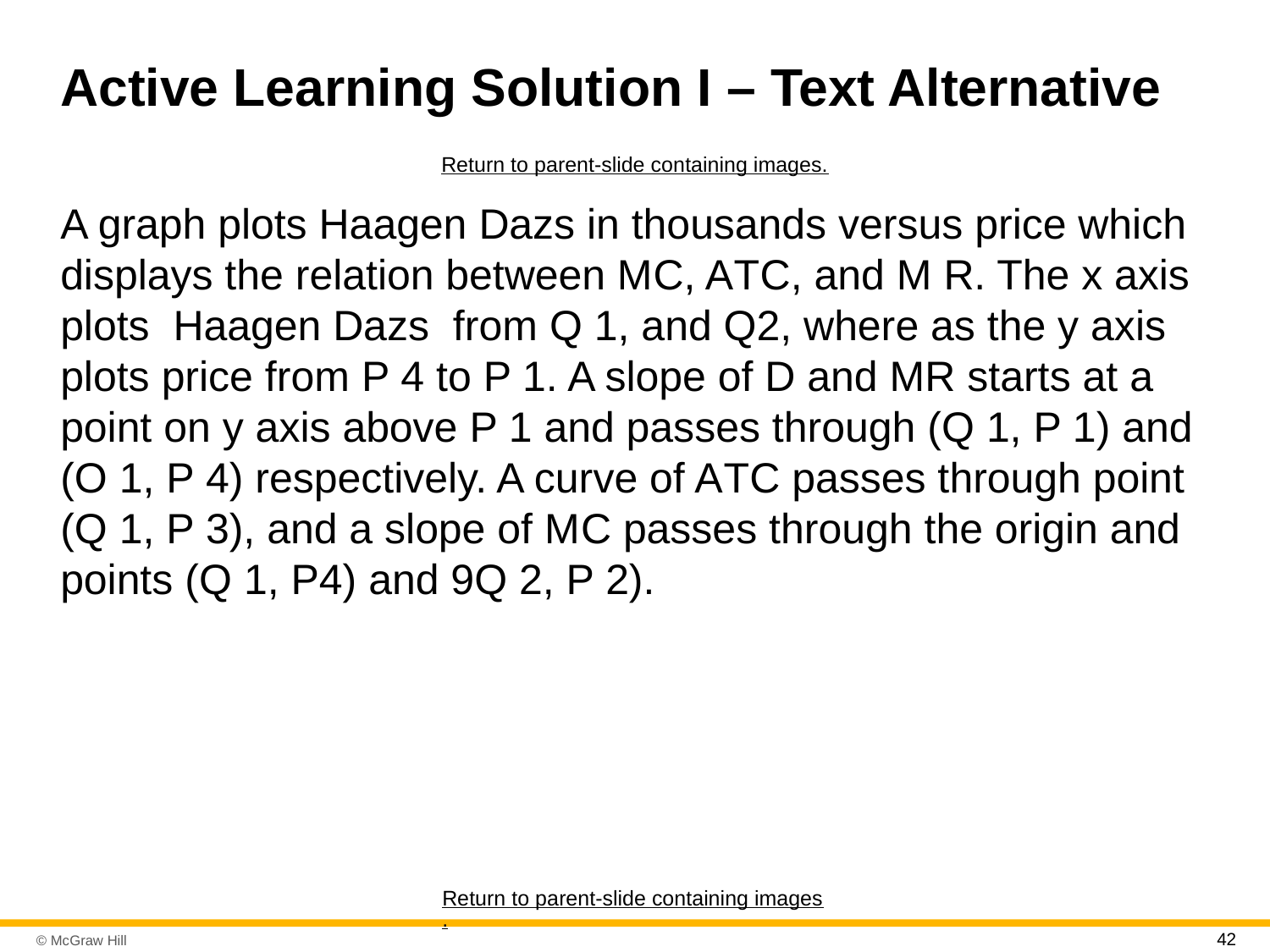

# Active Learning Solution I – Text Alternative
Return to parent-slide containing images.
A graph plots Haagen Dazs in thousands versus price which displays the relation between M C, A T C, and M R. The x axis plots  Haagen Dazs  from Q 1, and Q2, where as the y axis plots price from P 4 to P 1. A slope of D and MR starts at a point on y axis above P 1 and passes through (Q 1, P 1) and (O 1, P 4) respectively. A curve of A T C passes through point (Q 1, P 3), and a slope of M C passes through the origin and points (Q 1, P4) and 9Q 2, P 2).
Return to parent-slide containing images.